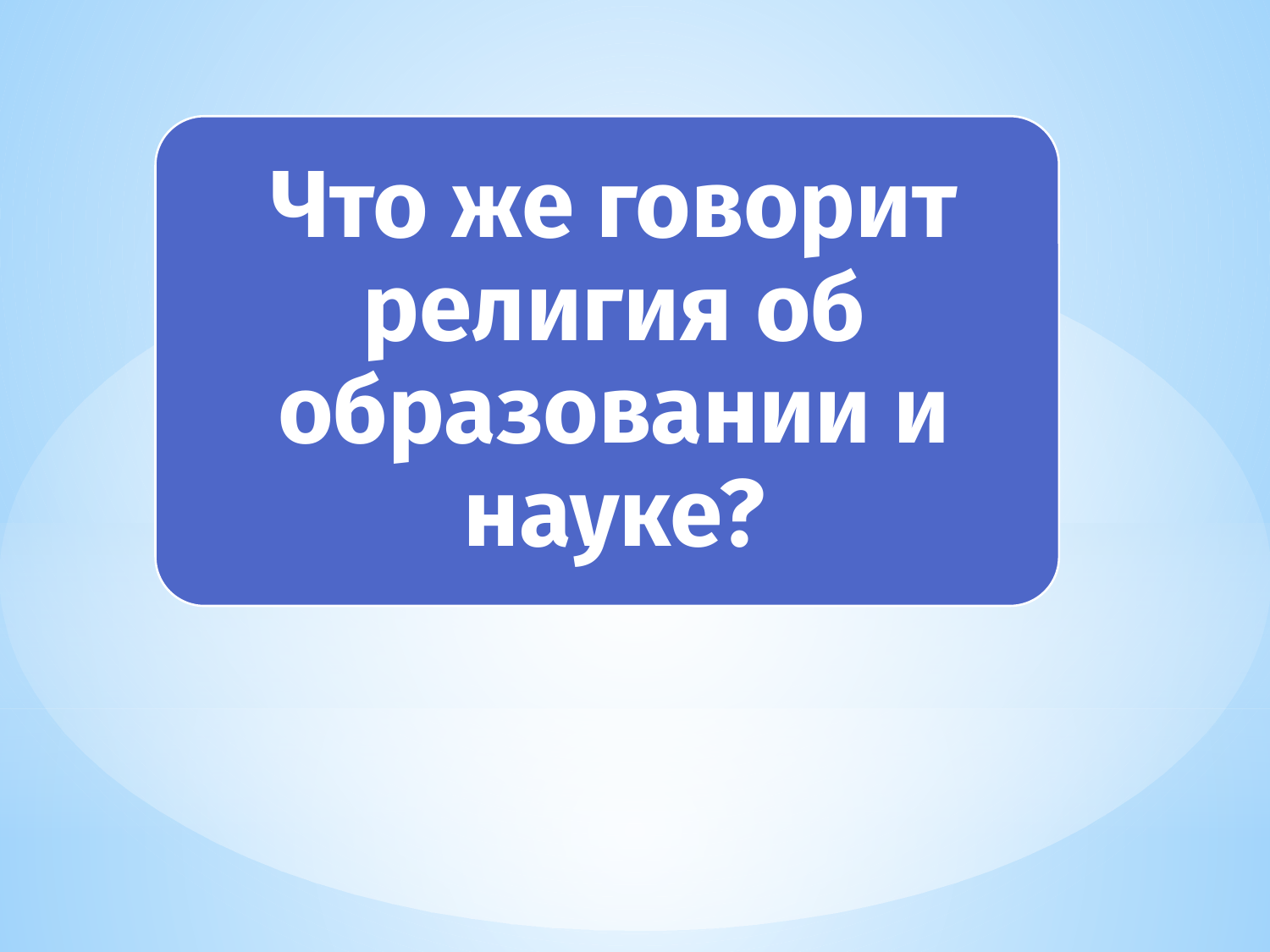

Что же говорит религия об образовании и науке?